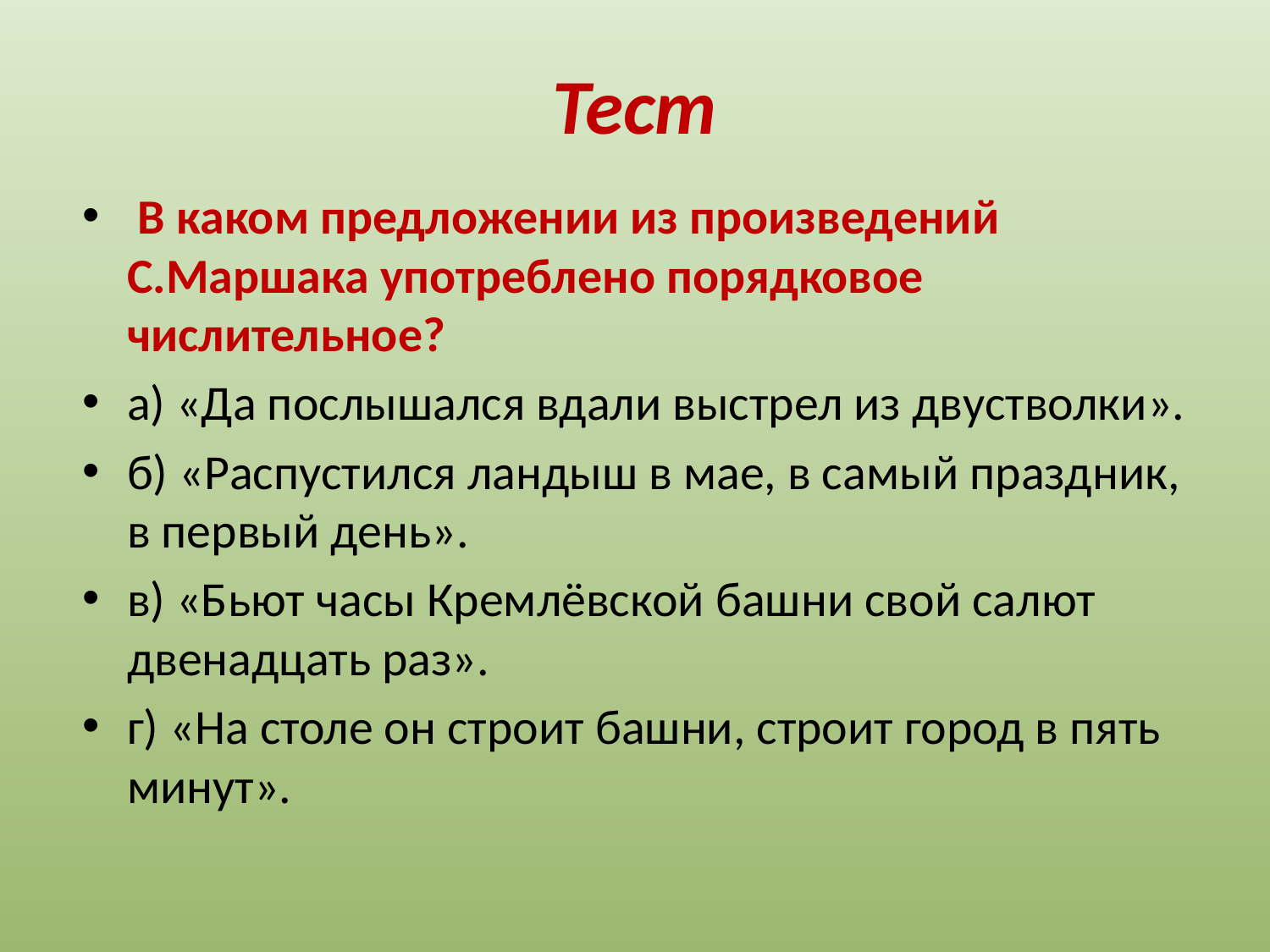

# Тест
 В каком предложении из произведений С.Маршака употреблено порядковое числительное?
а) «Да послышался вдали выстрел из двустволки».
б) «Распустился ландыш в мае, в самый праздник, в первый день».
в) «Бьют часы Кремлёвской башни свой салют двенадцать раз».
г) «На столе он строит башни, строит город в пять минут».